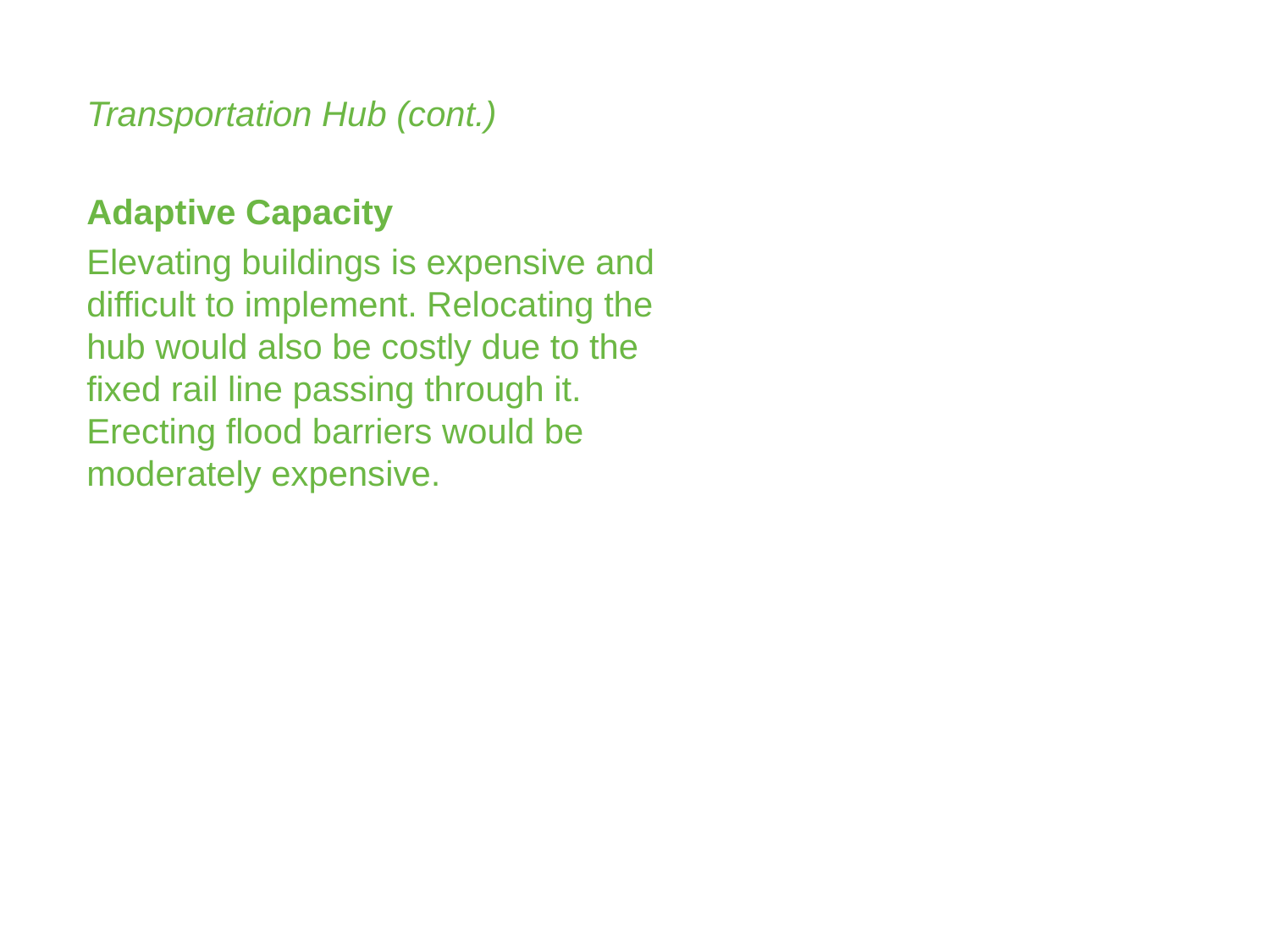

Transportation Hub (cont.)

Adaptive Capacity
Elevating buildings is expensive and difficult to implement. Relocating the hub would also be costly due to the fixed rail line passing through it. Erecting flood barriers would be moderately expensive.